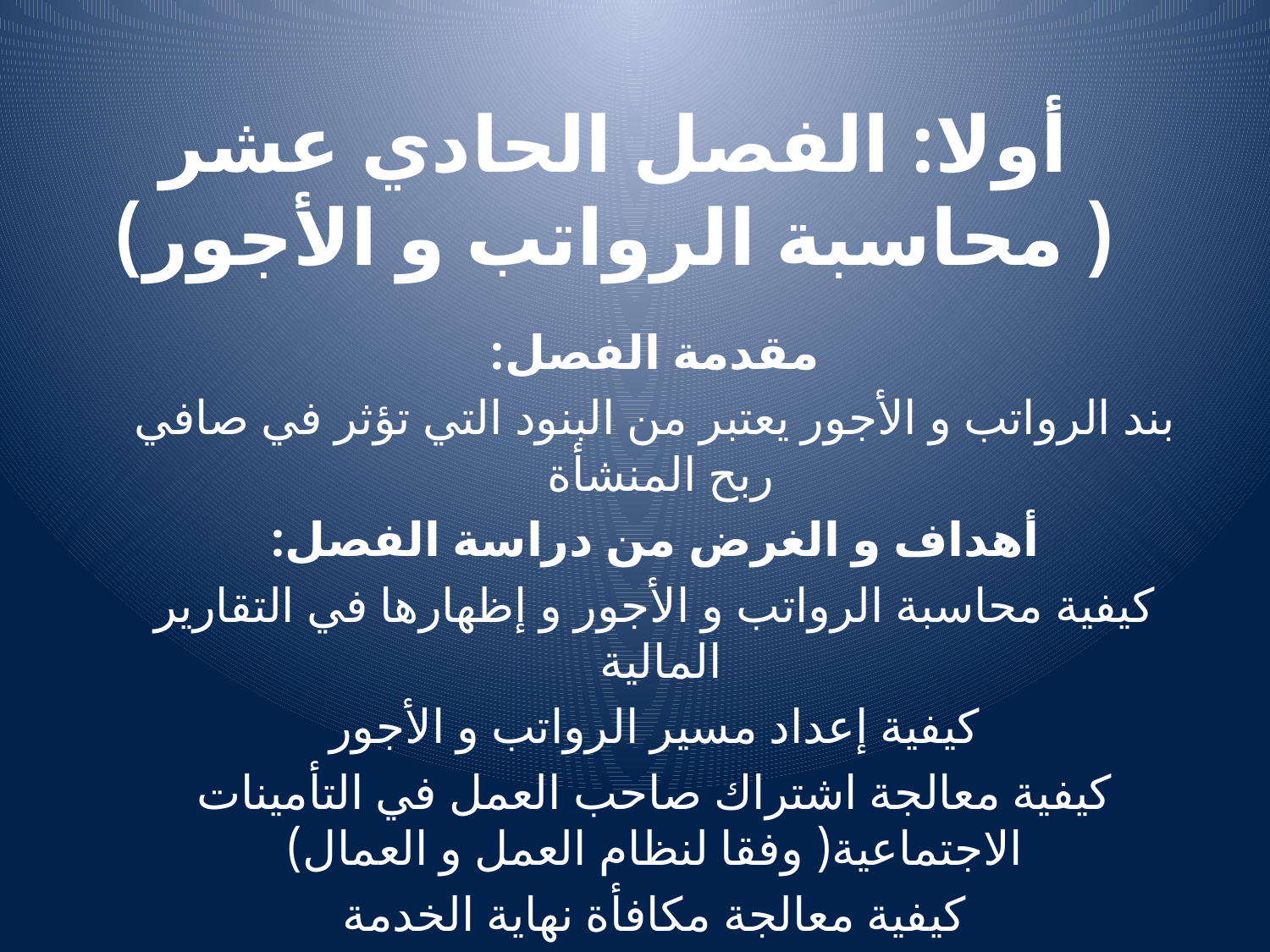

# أولا: الفصل الحادي عشر ( محاسبة الرواتب و الأجور)
مقدمة الفصل:
بند الرواتب و الأجور يعتبر من البنود التي تؤثر في صافي ربح المنشأة
أهداف و الغرض من دراسة الفصل:
كيفية محاسبة الرواتب و الأجور و إظهارها في التقارير المالية
كيفية إعداد مسير الرواتب و الأجور
كيفية معالجة اشتراك صاحب العمل في التأمينات الاجتماعية( وفقا لنظام العمل و العمال)
كيفية معالجة مكافأة نهاية الخدمة